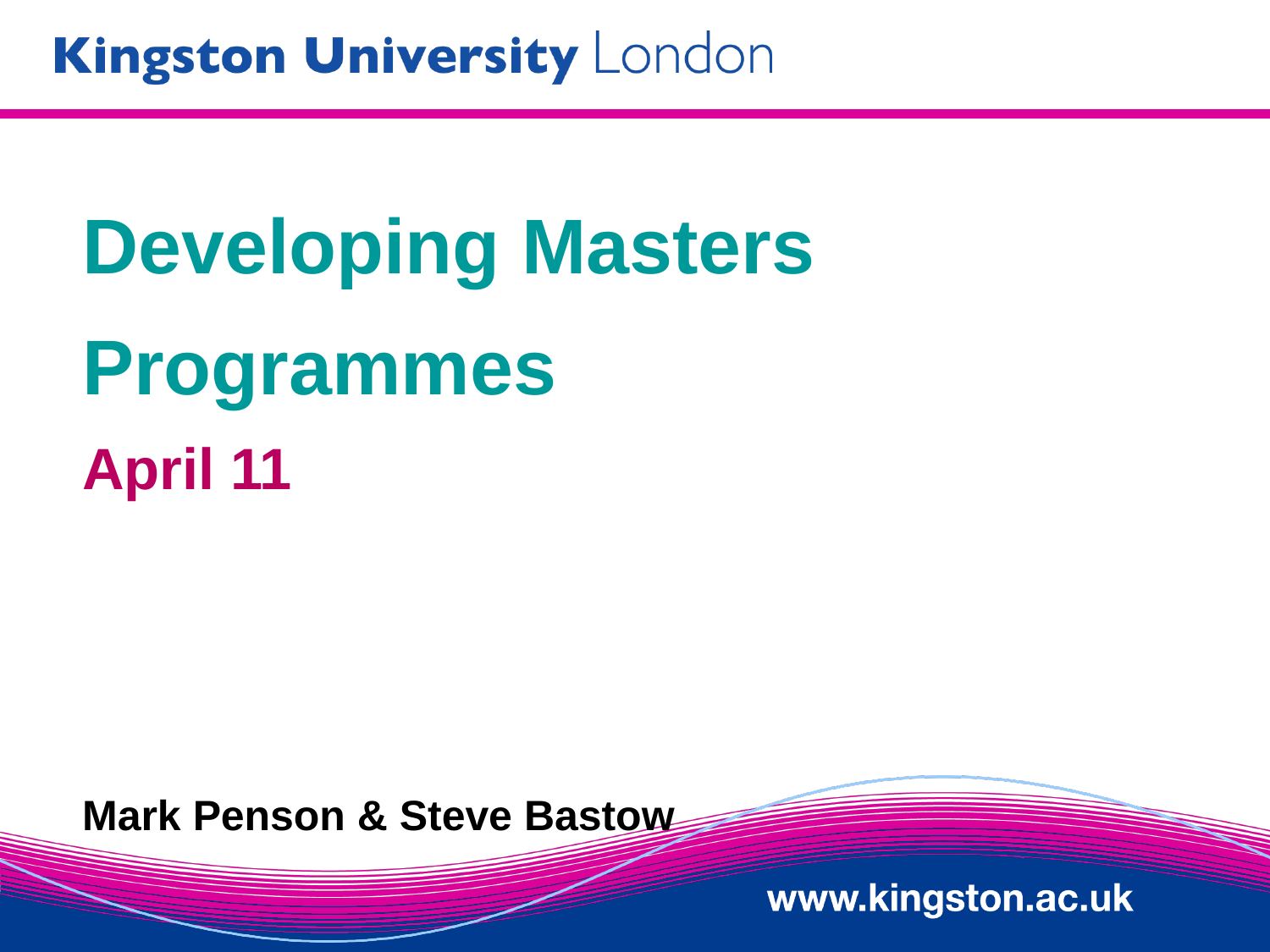

# Developing Masters Programmes April 11 Mark Penson & Steve Bastow